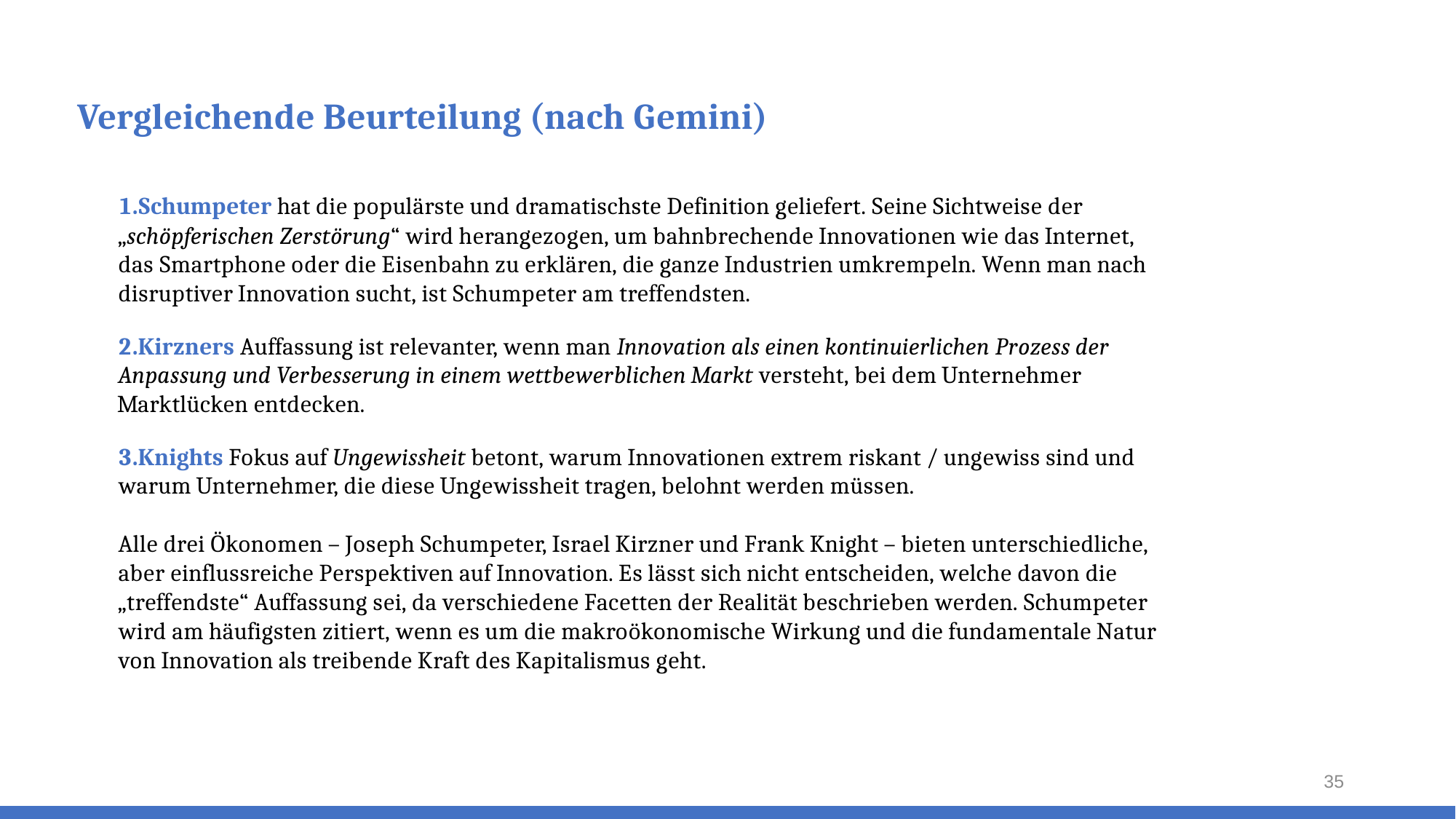

# Vergleichende Beurteilung (nach Gemini)
Schumpeter hat die populärste und dramatischste Definition geliefert. Seine Sichtweise der „schöpferischen Zerstörung“ wird herangezogen, um bahnbrechende Innovationen wie das Internet, das Smartphone oder die Eisenbahn zu erklären, die ganze Industrien umkrempeln. Wenn man nach disruptiver Innovation sucht, ist Schumpeter am treffendsten.
Kirzners Auffassung ist relevanter, wenn man Innovation als einen kontinuierlichen Prozess der Anpassung und Verbesserung in einem wettbewerblichen Markt versteht, bei dem Unternehmer Marktlücken entdecken.
Knights Fokus auf Ungewissheit betont, warum Innovationen extrem riskant / ungewiss sind und warum Unternehmer, die diese Ungewissheit tragen, belohnt werden müssen.
Alle drei Ökonomen – Joseph Schumpeter, Israel Kirzner und Frank Knight – bieten unterschiedliche, aber einflussreiche Perspektiven auf Innovation. Es lässt sich nicht entscheiden, welche davon die „treffendste“ Auffassung sei, da verschiedene Facetten der Realität beschrieben werden. Schumpeter wird am häufigsten zitiert, wenn es um die makroökonomische Wirkung und die fundamentale Natur von Innovation als treibende Kraft des Kapitalismus geht.
35